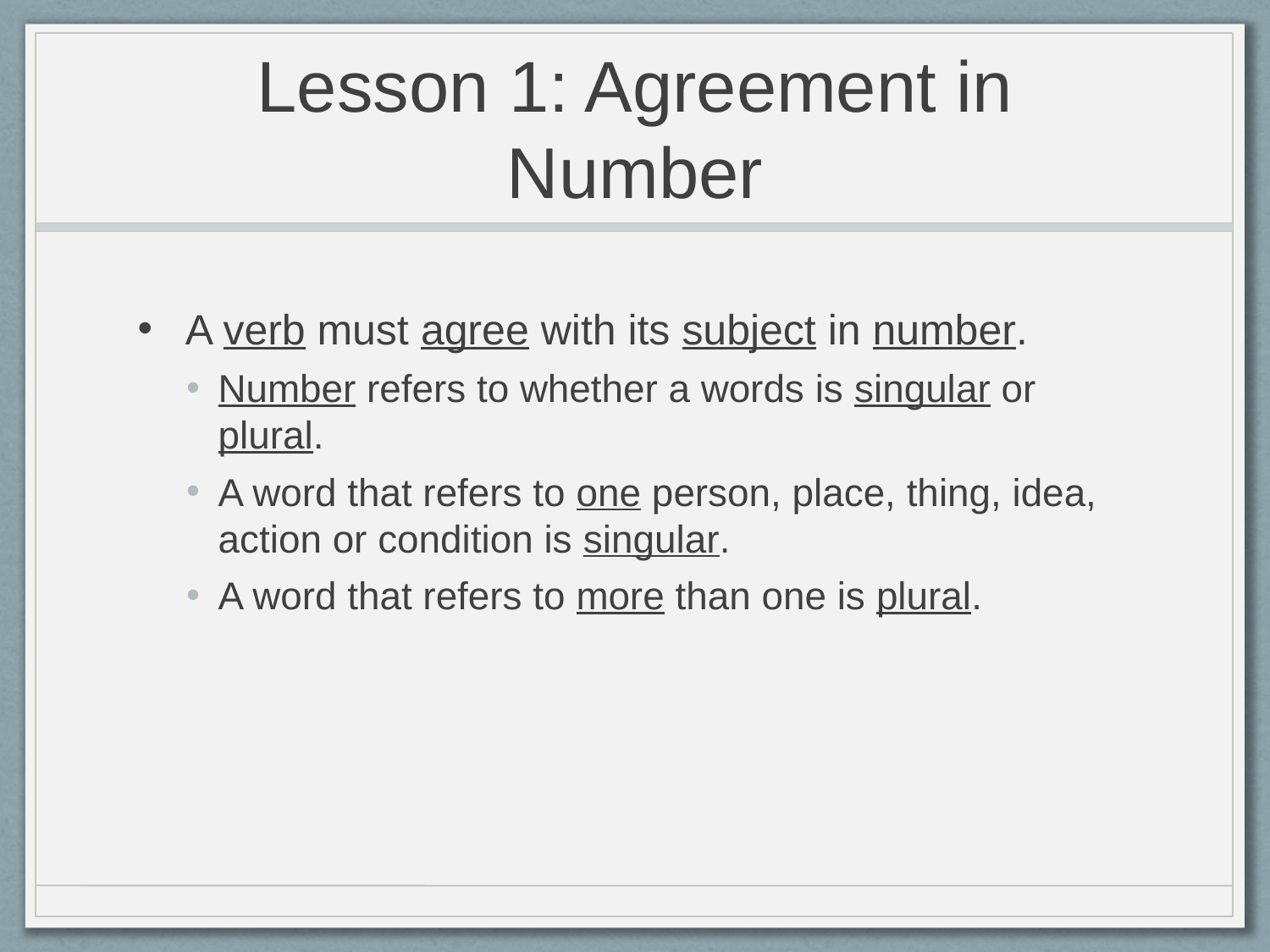

# Lesson 1: Agreement in Number
A verb must agree with its subject in number.
Number refers to whether a words is singular or plural.
A word that refers to one person, place, thing, idea, action or condition is singular.
A word that refers to more than one is plural.